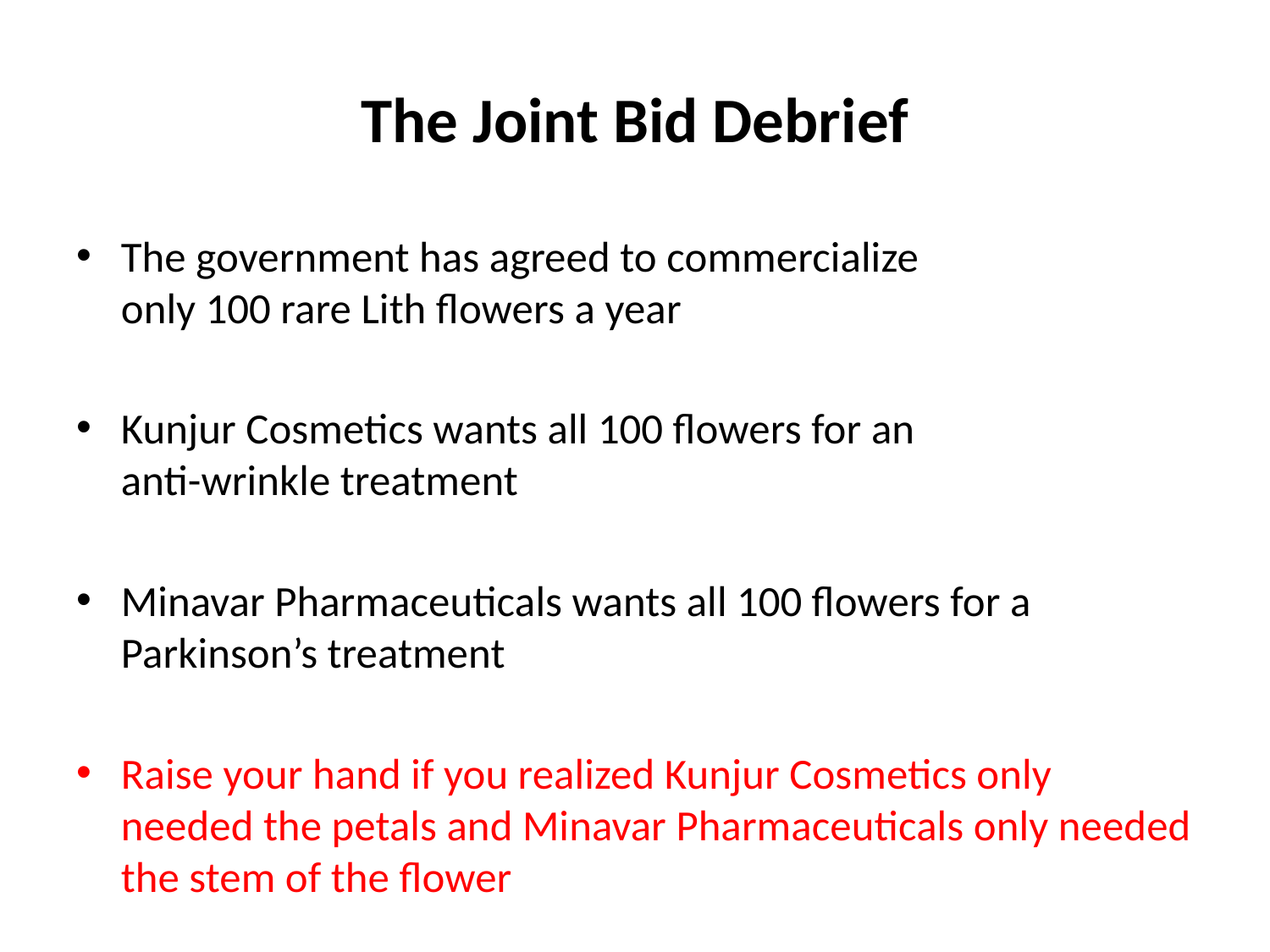

# The Joint Bid Debrief
The government has agreed to commercialize                          only 100 rare Lith flowers a year

Kunjur Cosmetics wants all 100 flowers for an                      anti-wrinkle treatment

Minavar Pharmaceuticals wants all 100 flowers for a Parkinson’s treatment

Raise your hand if you realized Kunjur Cosmetics only needed the petals and Minavar Pharmaceuticals only needed the stem of the flower